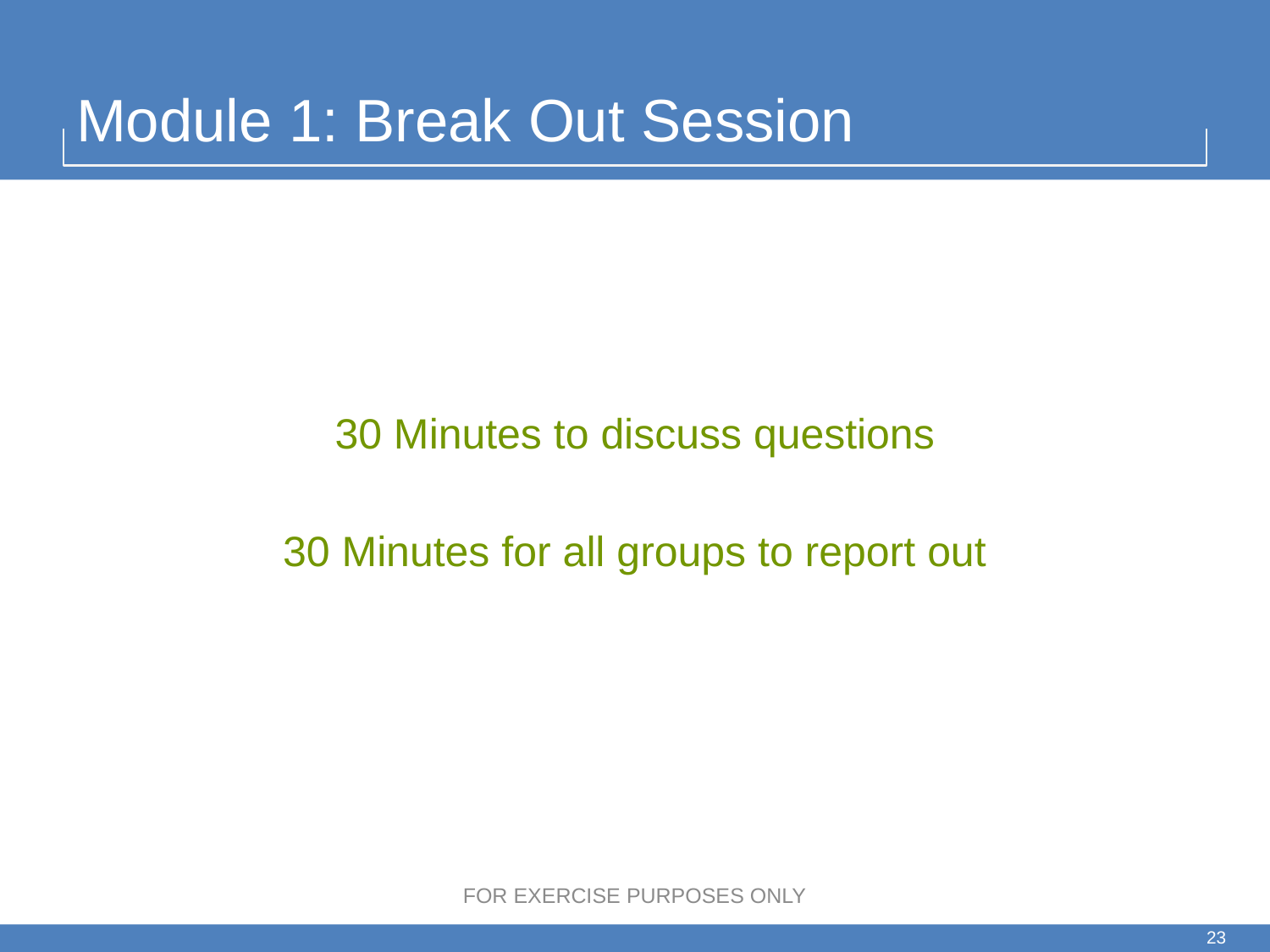

# Module 1: Break Out Session

30 Minutes to discuss questions

30 Minutes for all groups to report out
FOR EXERCISE PURPOSES ONLY